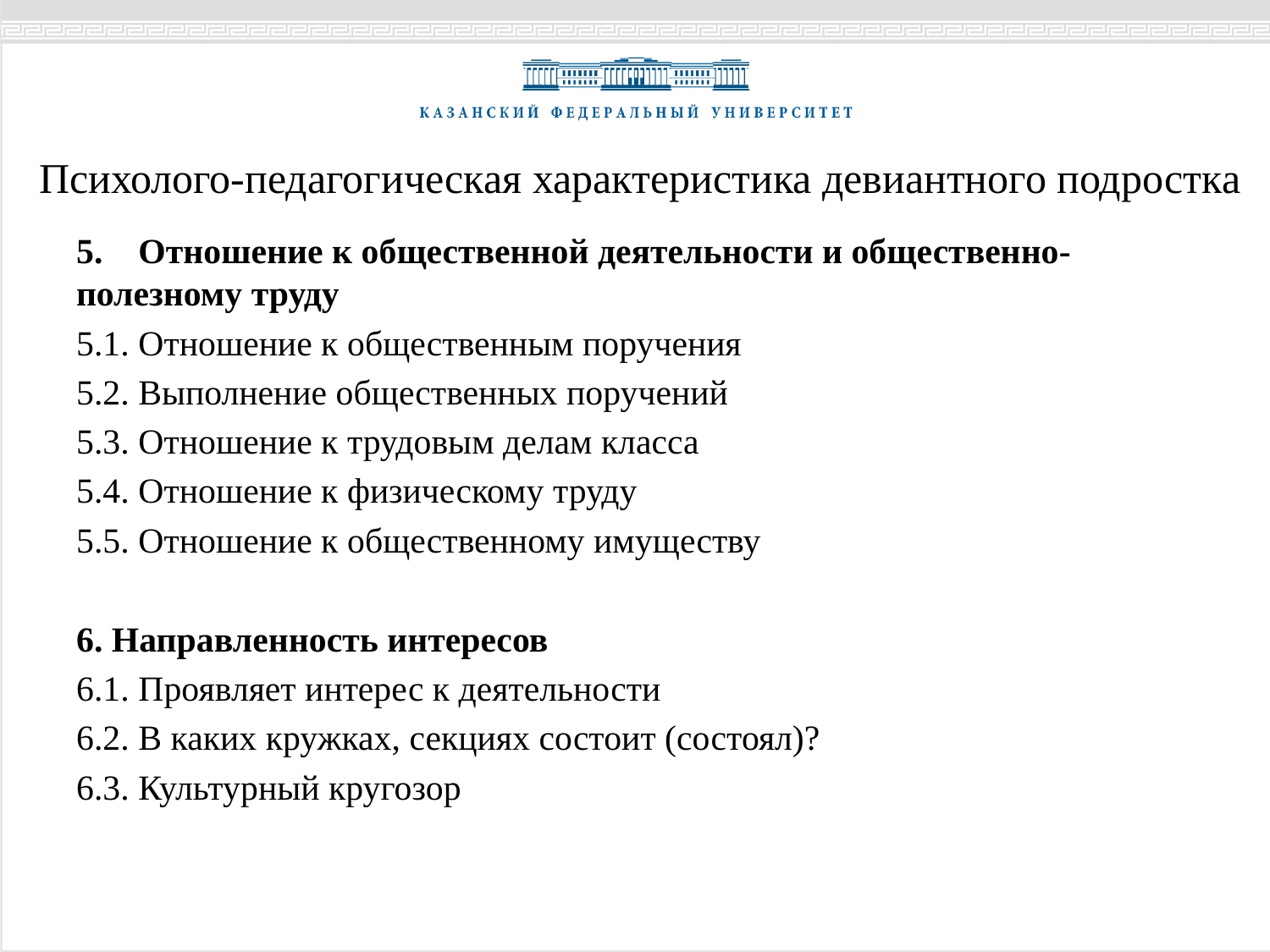

Психолого-педагогическая характеристика девиантного подростка
5.    Отношение к общественной деятельности и общественно-полезному труду
5.1. Отношение к общественным поручения
5.2. Выполнение общественных поручений
5.3. Отношение к трудовым делам класса
5.4. Отношение к физическому труду
5.5. Отношение к общественному имуществу

6. Направленность интересов
6.1. Проявляет интерес к деятельности
6.2. В каких кружках, секциях состоит (состоял)?
6.3. Культурный кругозор